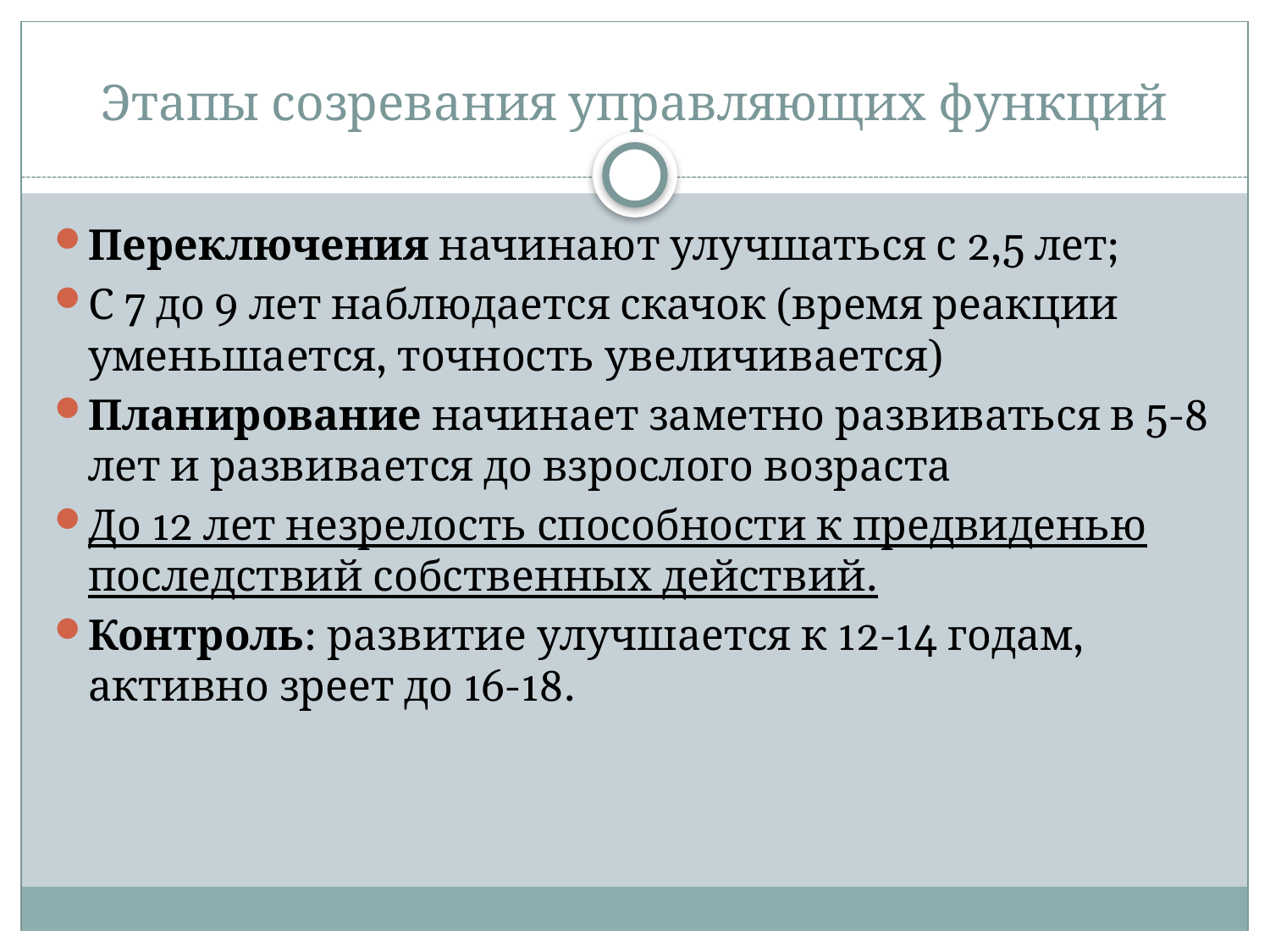

# Этапы созревания управляющих функций
Переключения начинают улучшаться с 2,5 лет;
С 7 до 9 лет наблюдается скачок (время реакции уменьшается, точность увеличивается)
Планирование начинает заметно развиваться в 5-8 лет и развивается до взрослого возраста
До 12 лет незрелость способности к предвиденью последствий собственных действий.
Контроль: развитие улучшается к 12-14 годам, активно зреет до 16-18.